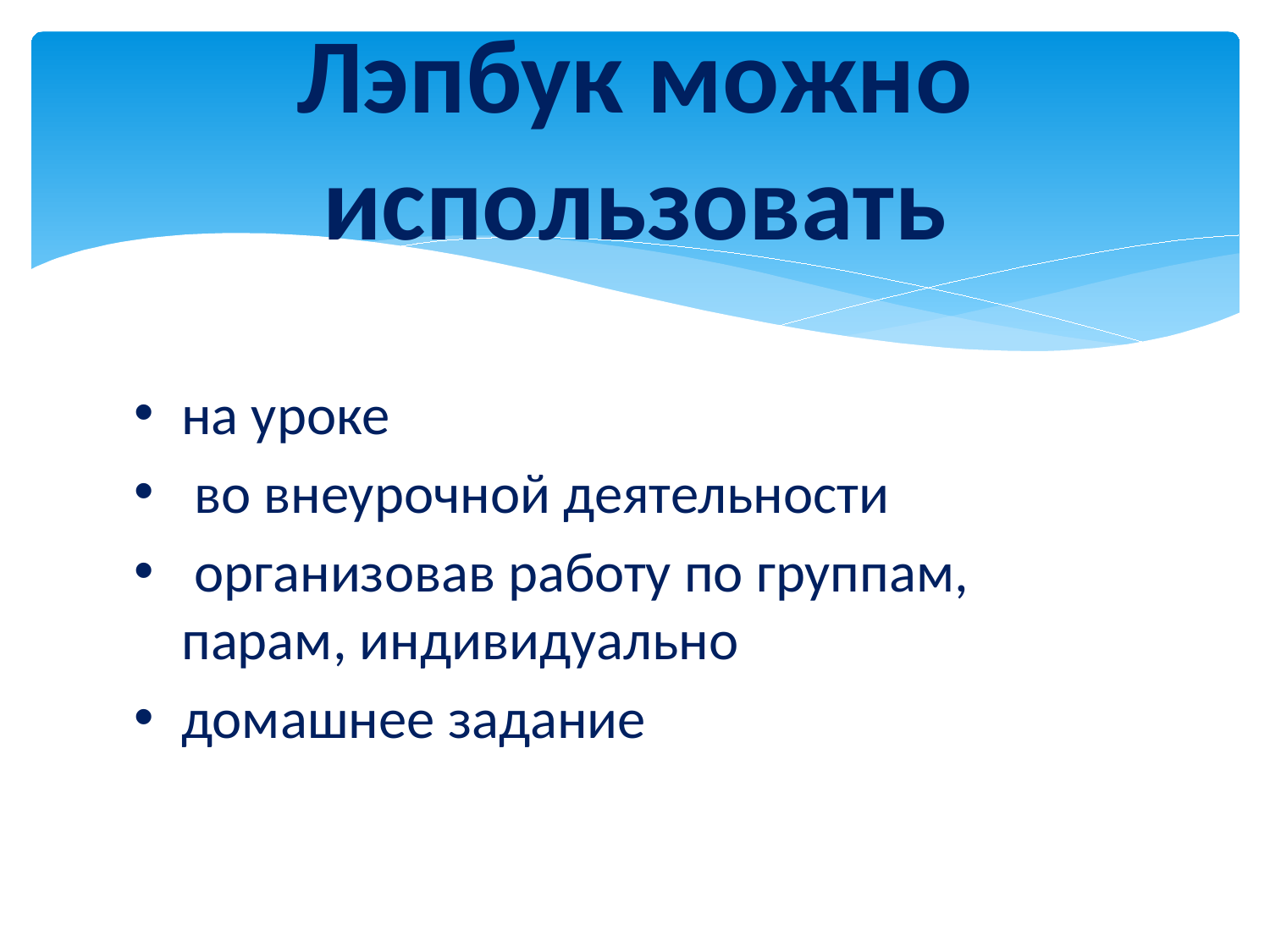

# Лэпбук можно использовать
на уроке
 во внеурочной деятельности
 организовав работу по группам, парам, индивидуально
домашнее задание